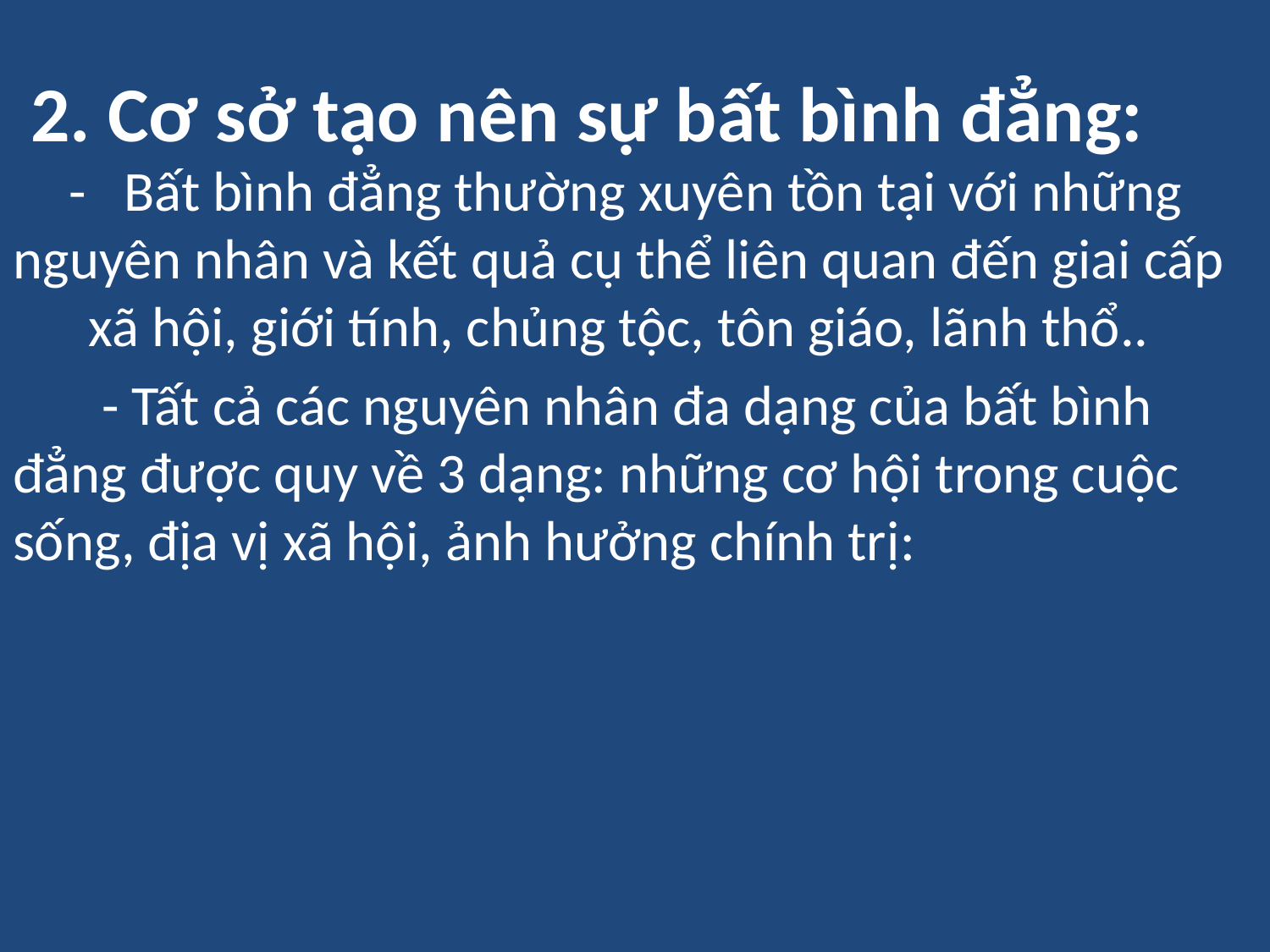

# 2. Cơ sở tạo nên sự bất bình đẳng:
 -   Bất bình đẳng thường xuyên tồn tại với những nguyên nhân và kết quả cụ thể liên quan đến giai cấp xã hội, giới tính, chủng tộc, tôn giáo, lãnh thổ..
       - Tất cả các nguyên nhân đa dạng của bất bình đẳng được quy về 3 dạng: những cơ hội trong cuộc sống, địa vị xã hội, ảnh hưởng chính trị: